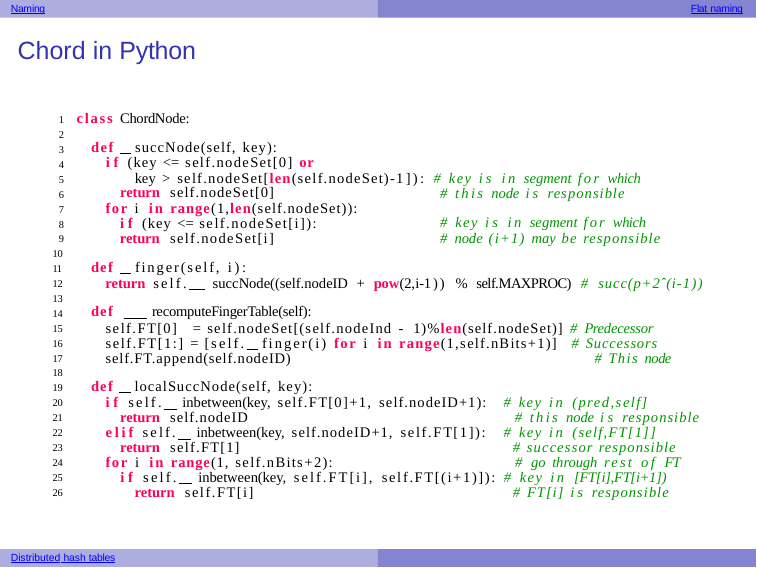

Naming
Flat naming
Chord in Python
1 class ChordNode:
2
def   succNode(self, key):
if (key <= self.nodeSet[0] or
key > self.nodeSet[len(self.nodeSet)-1]): # key is in segment for which
3
4
5
6
7
8
9
10
11
12
13
14
15
16
17
18
19
20
21
22
23
24
25
26
return self.nodeSet[0]
for i in range(1,len(self.nodeSet)): if (key <= self.nodeSet[i]):
return self.nodeSet[i]
# this node is responsible
# key is in segment for which
# node (i+1) may be responsible
def   finger(self, i):
return self.  succNode((self.nodeID + pow(2,i-1)) % self.MAXPROC) # succ(p+2ˆ(i-1))
def    recomputeFingerTable(self):
self.FT[0]  = self.nodeSet[(self.nodeInd - 1)%len(self.nodeSet)] # Predecessor self.FT[1:] = [self.  finger(i) for i in range(1,self.nBits+1)] # Successors self.FT.append(self.nodeID)	# This node
def   localSuccNode(self, key):
if self.  inbetween(key, self.FT[0]+1, self.nodeID+1):  # key in (pred,self]
return self.nodeID	# this node is responsible
elif self.  inbetween(key, self.nodeID+1, self.FT[1]):  # key in (self,FT[1]]
return self.FT[1]
# successor responsible
for i in range(1, self.nBits+2):	# go through rest of FT
if self.  inbetween(key, self.FT[i], self.FT[(i+1)]): # key in [FT[i],FT[i+1])
return self.FT[i]
# FT[i] is responsible

Distributed hash tables